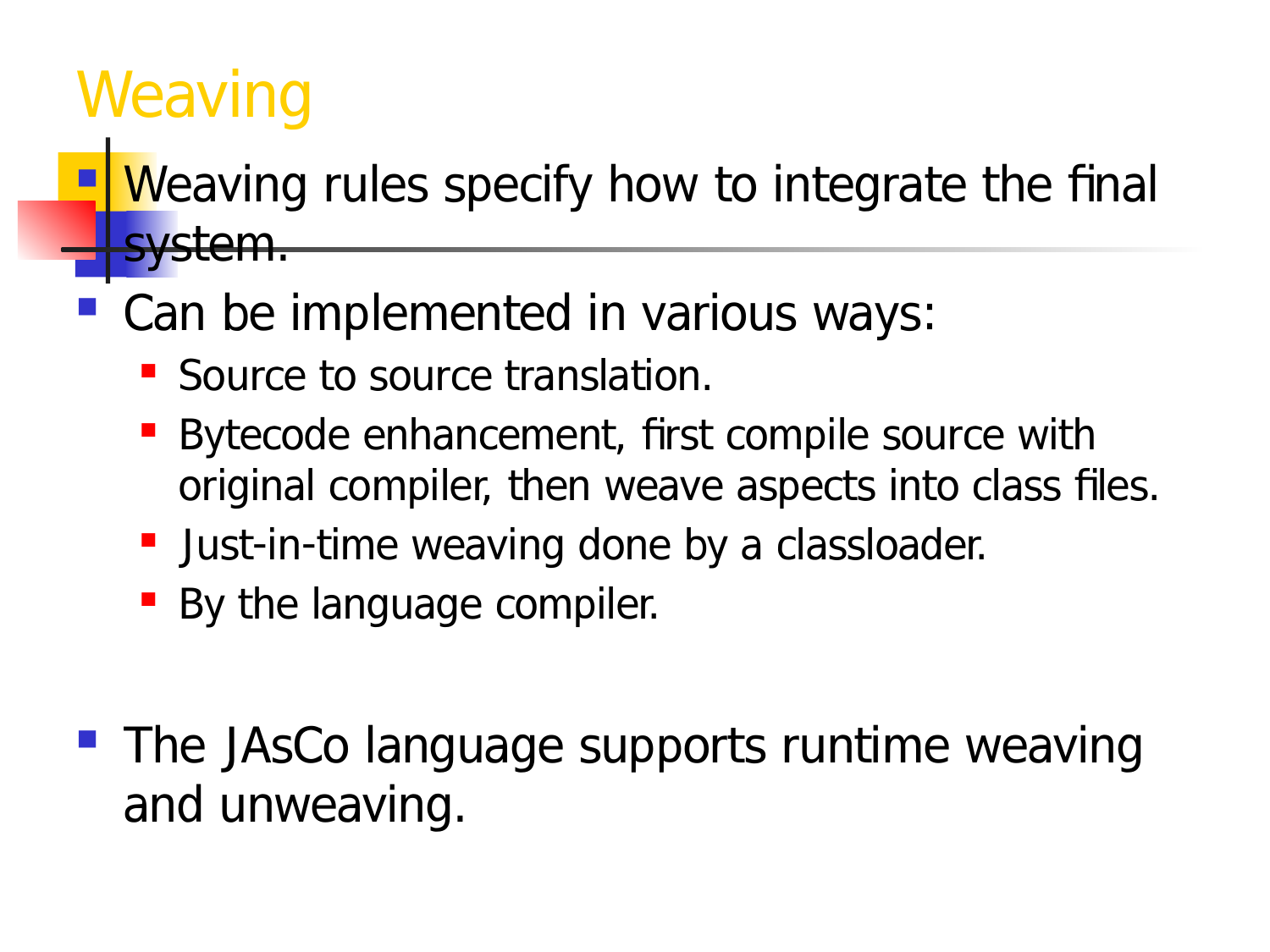

# Weaving
Weaving rules specify how to integrate the final system.
Can be implemented in various ways:
Source to source translation.
Bytecode enhancement, first compile source with original compiler, then weave aspects into class files.
Just-in-time weaving done by a classloader.
By the language compiler.

The JAsCo language supports runtime weaving and unweaving.